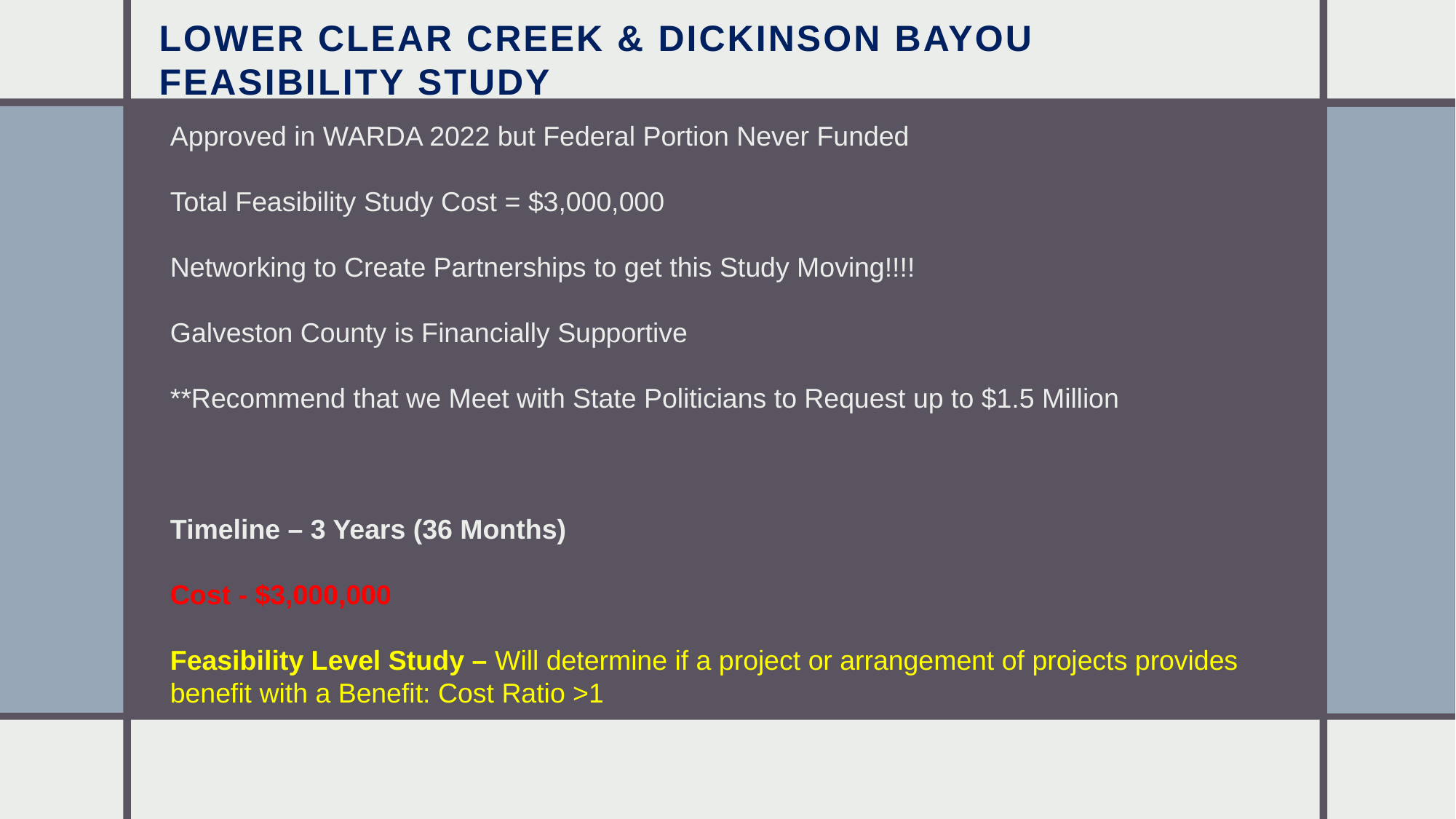

# Lower clear creek & Dickinson Bayou feasibility study
Approved in WARDA 2022 but Federal Portion Never Funded

Total Feasibility Study Cost = $3,000,000

Networking to Create Partnerships to get this Study Moving!!!!

Galveston County is Financially Supportive

**Recommend that we Meet with State Politicians to Request up to $1.5 Million

Timeline – 3 Years (36 Months)

Cost - $3,000,000

Feasibility Level Study – Will determine if a project or arrangement of projects provides benefit with a Benefit: Cost Ratio >1
	-